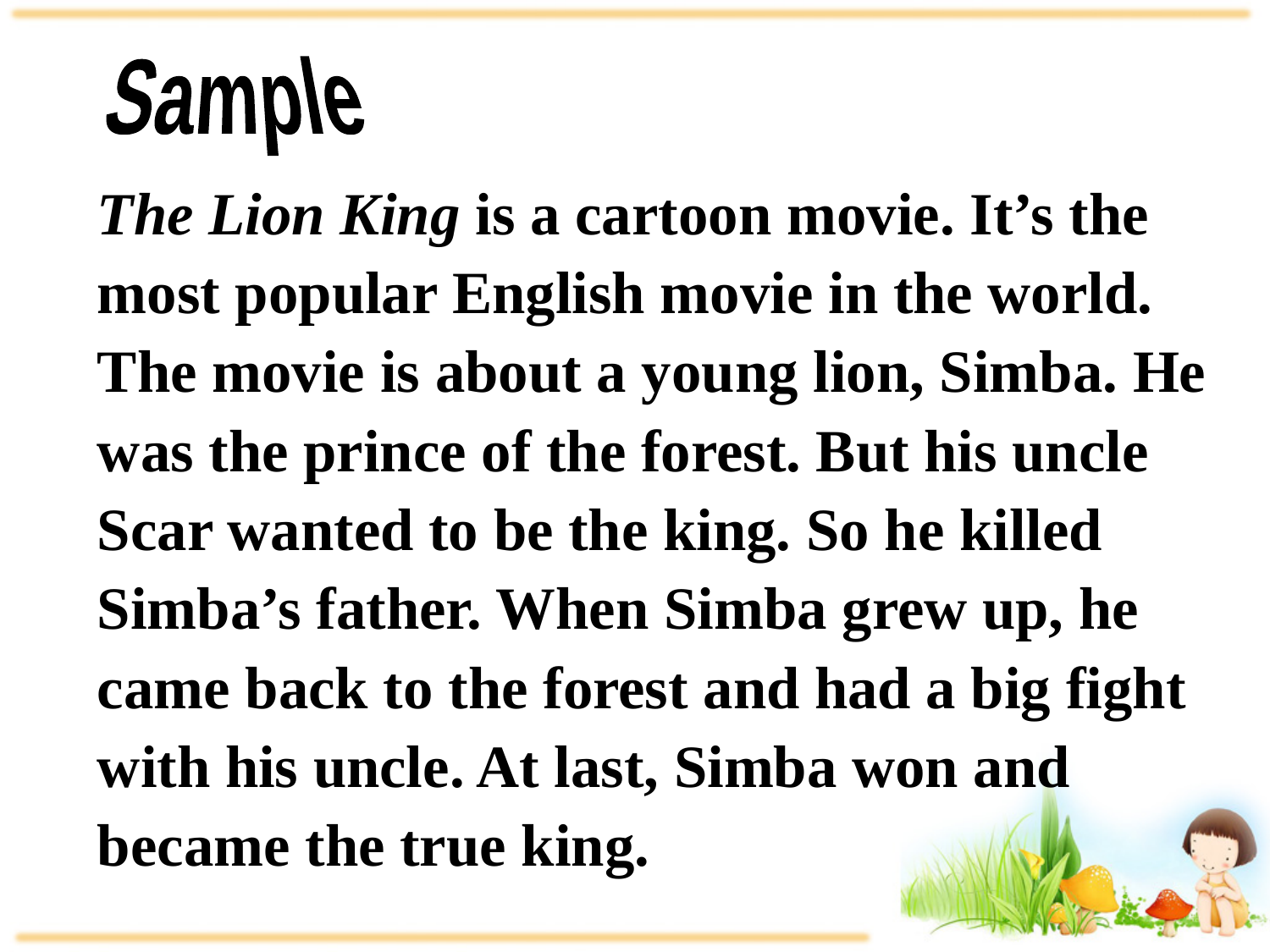

Sample
The Lion King is a cartoon movie. It’s the most popular English movie in the world. The movie is about a young lion, Simba. He was the prince of the forest. But his uncle Scar wanted to be the king. So he killed Simba’s father. When Simba grew up, he came back to the forest and had a big fight with his uncle. At last, Simba won and became the true king.